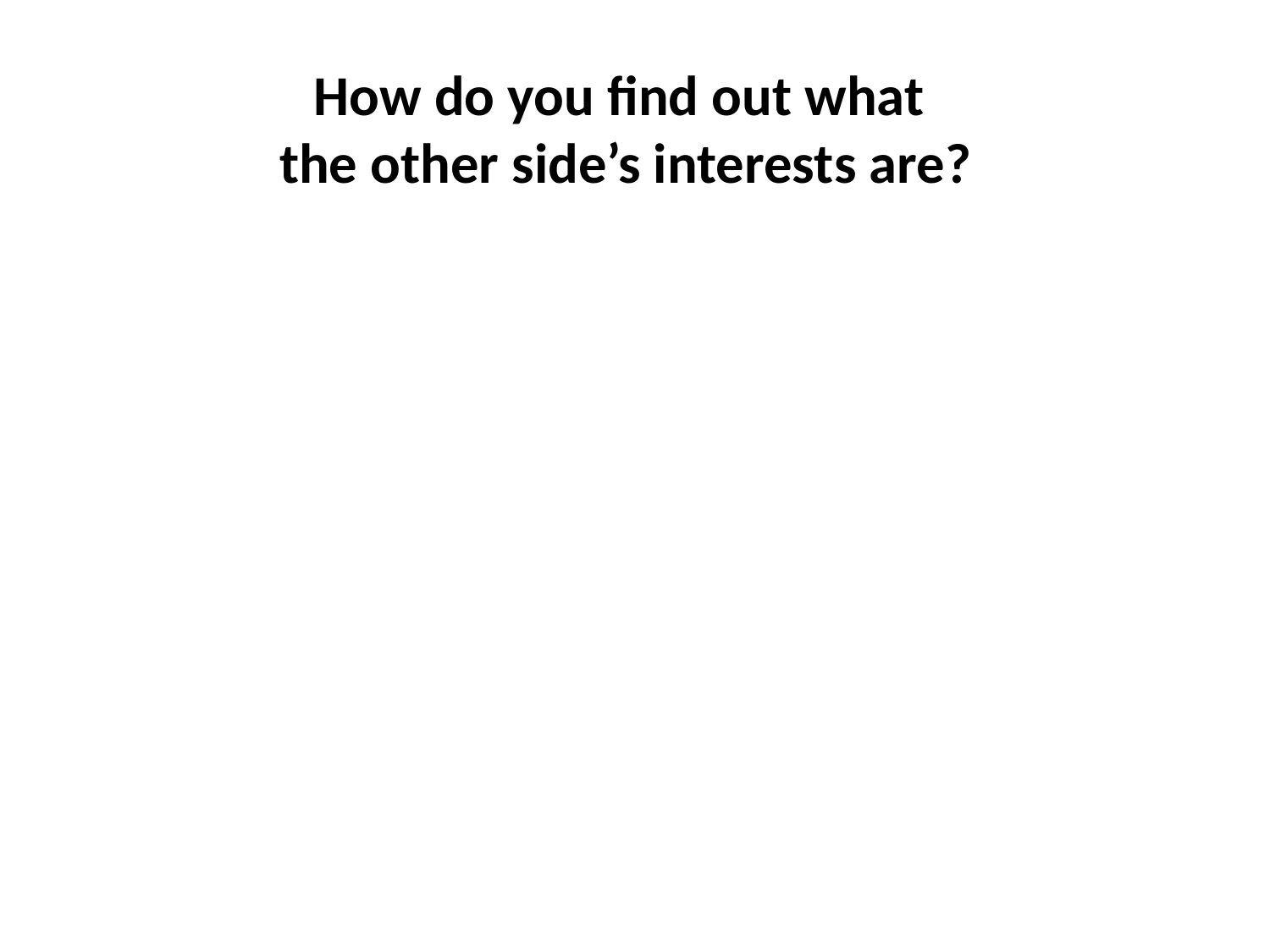

# How do you find out what the other side’s interests are?